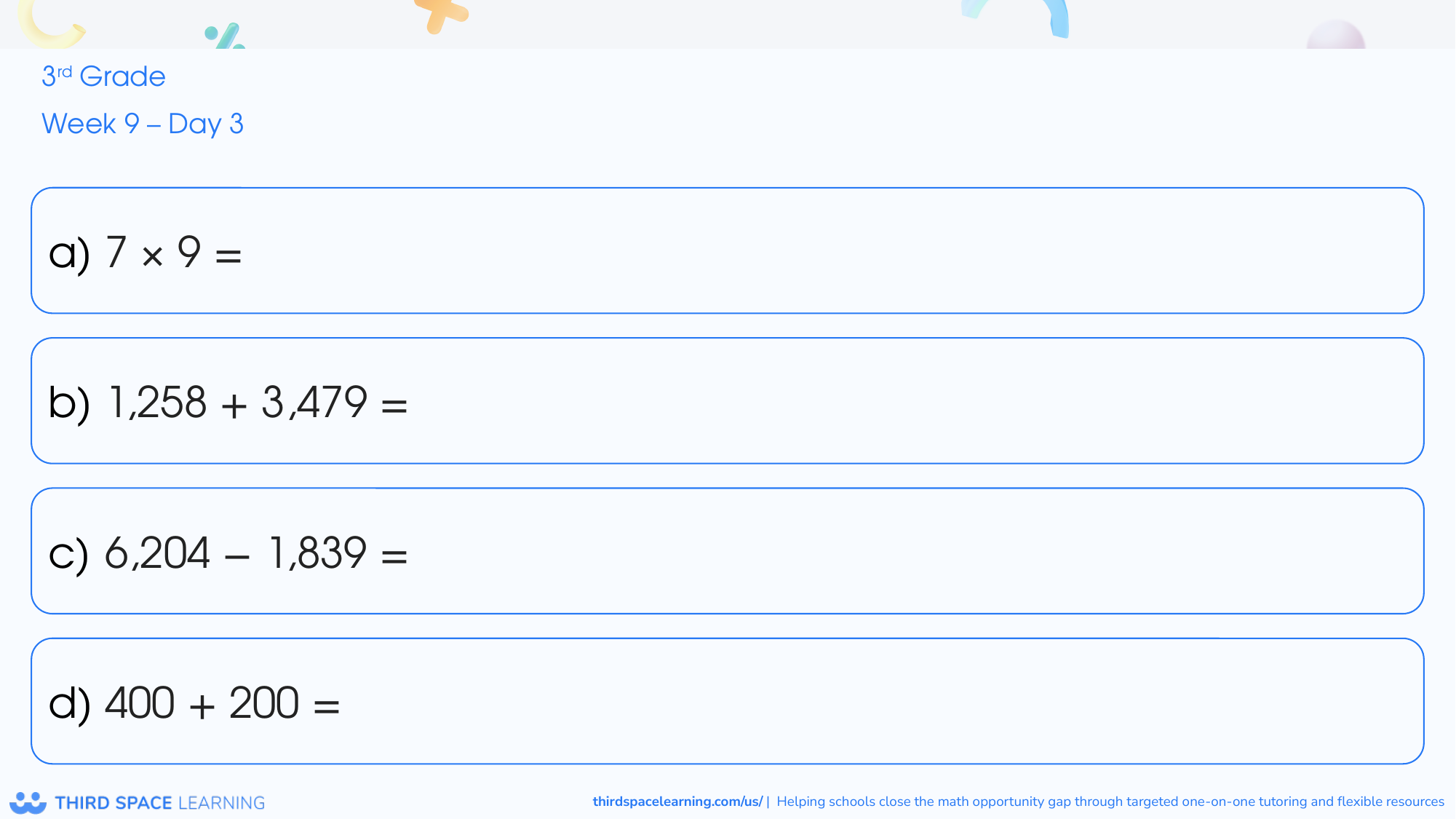

3rd Grade
Week 9 – Day 3
7 × 9 =
1,258 + 3,479 =
6,204 − 1,839 =
400 + 200 =